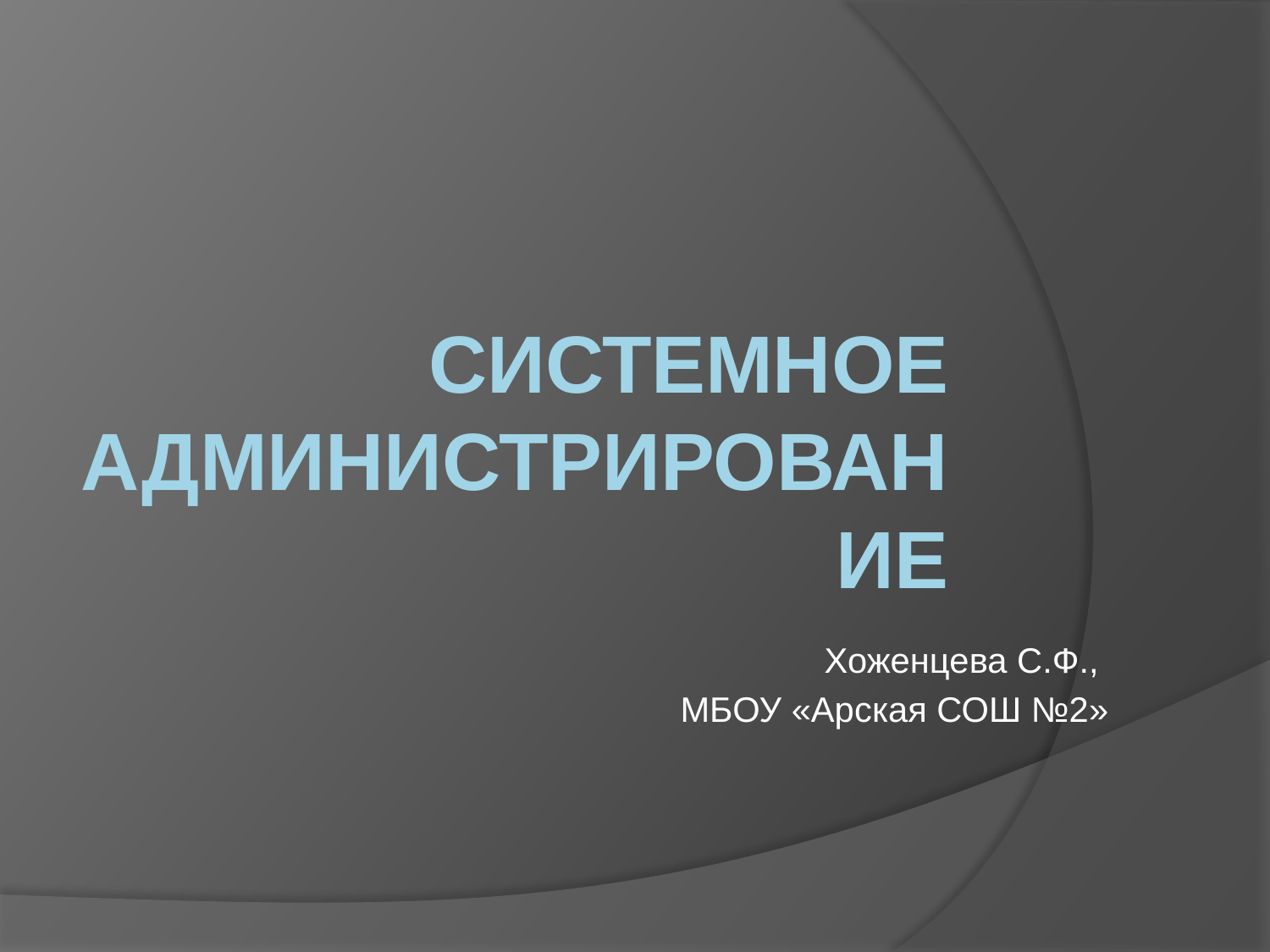

# Системное администрирование
Хоженцева С.Ф.,
МБОУ «Арская СОШ №2»